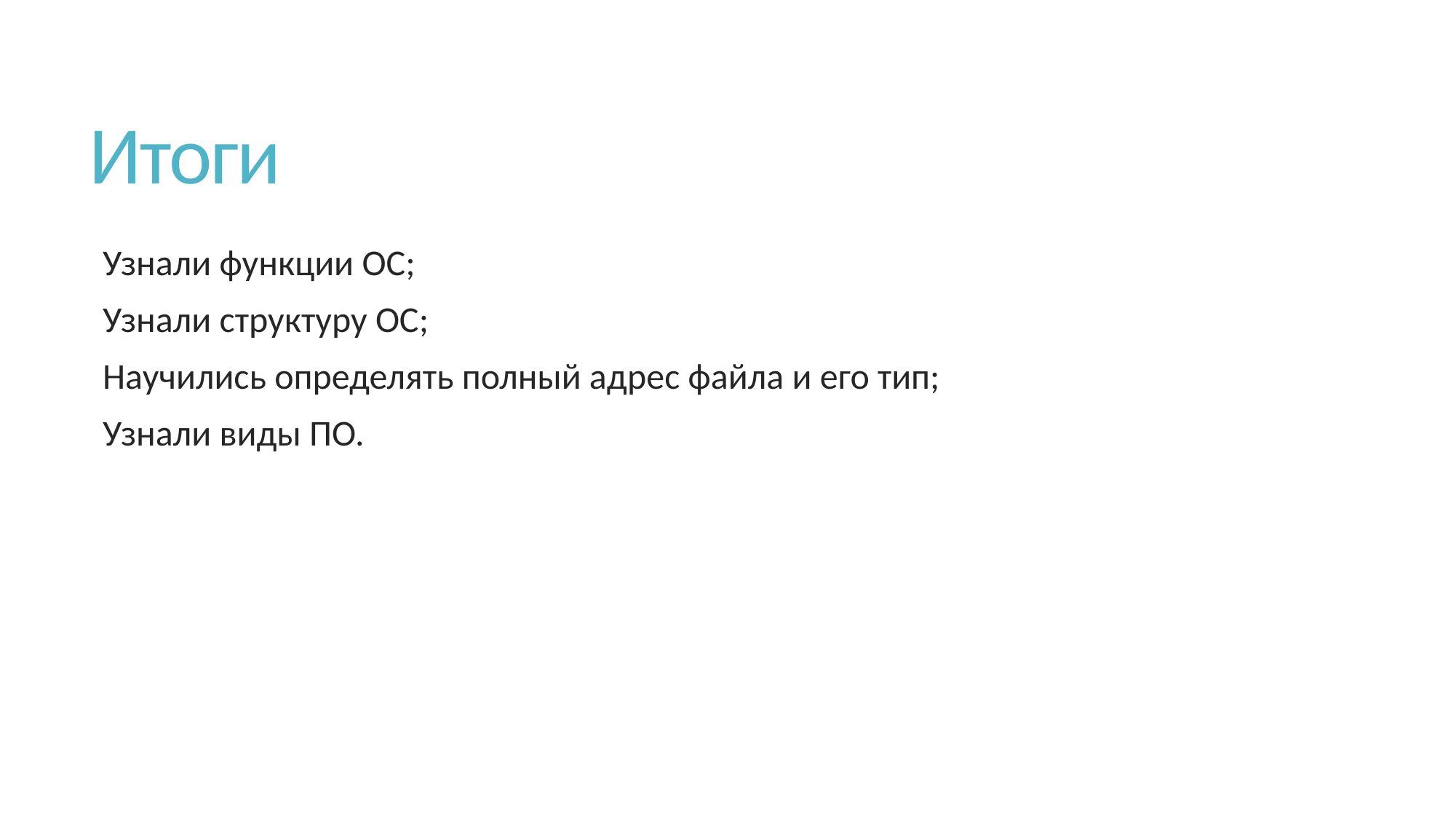

# Итоги
Узнали функции ОС;
Узнали структуру ОС;
Научились определять полный адрес файла и его тип;
Узнали виды ПО.